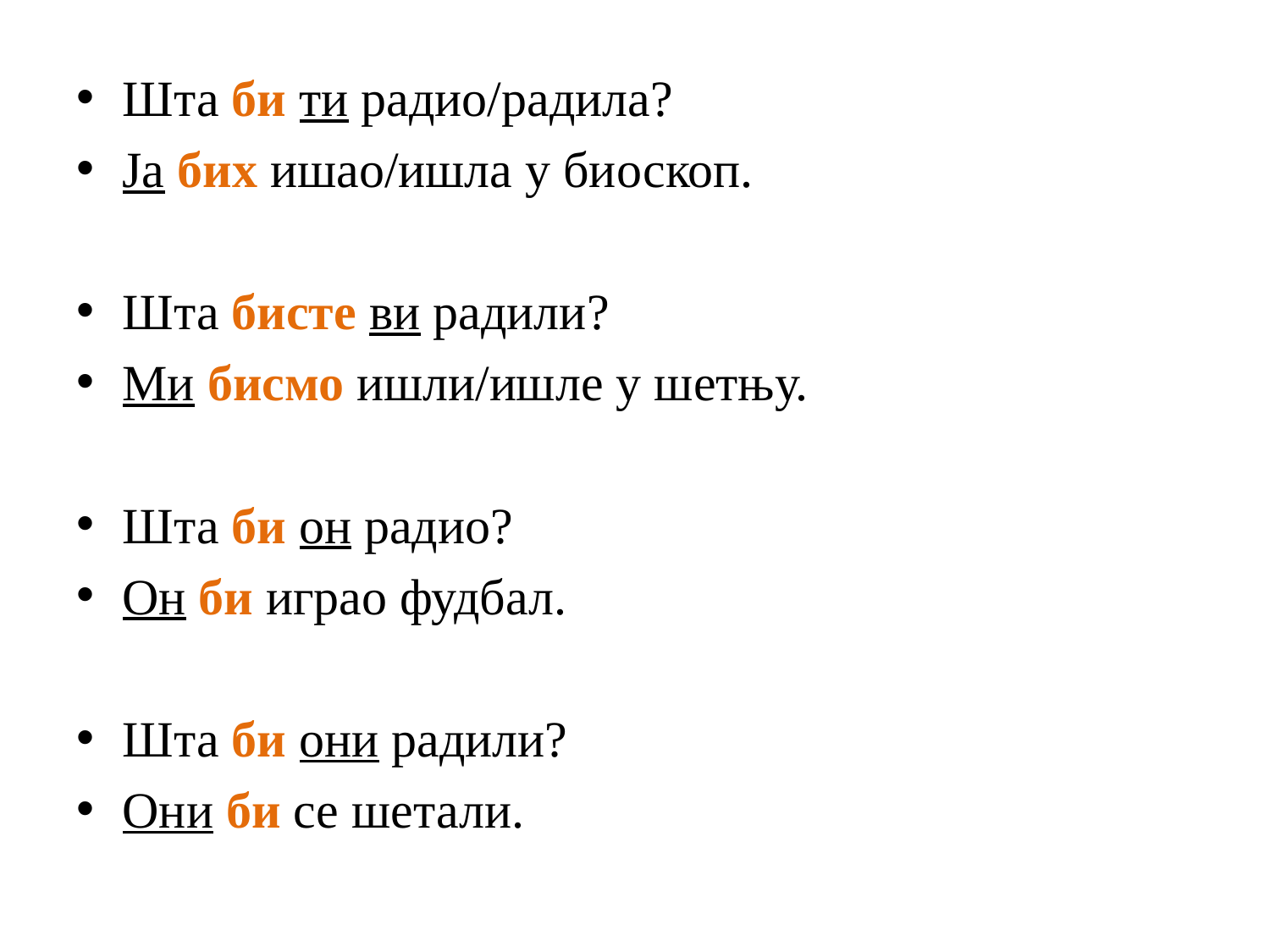

Шта би ти радио/радила?
Ја бих ишао/ишла у биоскоп.

Шта бисте ви радили?
Ми бисмо ишли/ишле у шетњу.

Шта би он радио?
Он би играо фудбал.

Шта би они радили?
Они би се шетали.